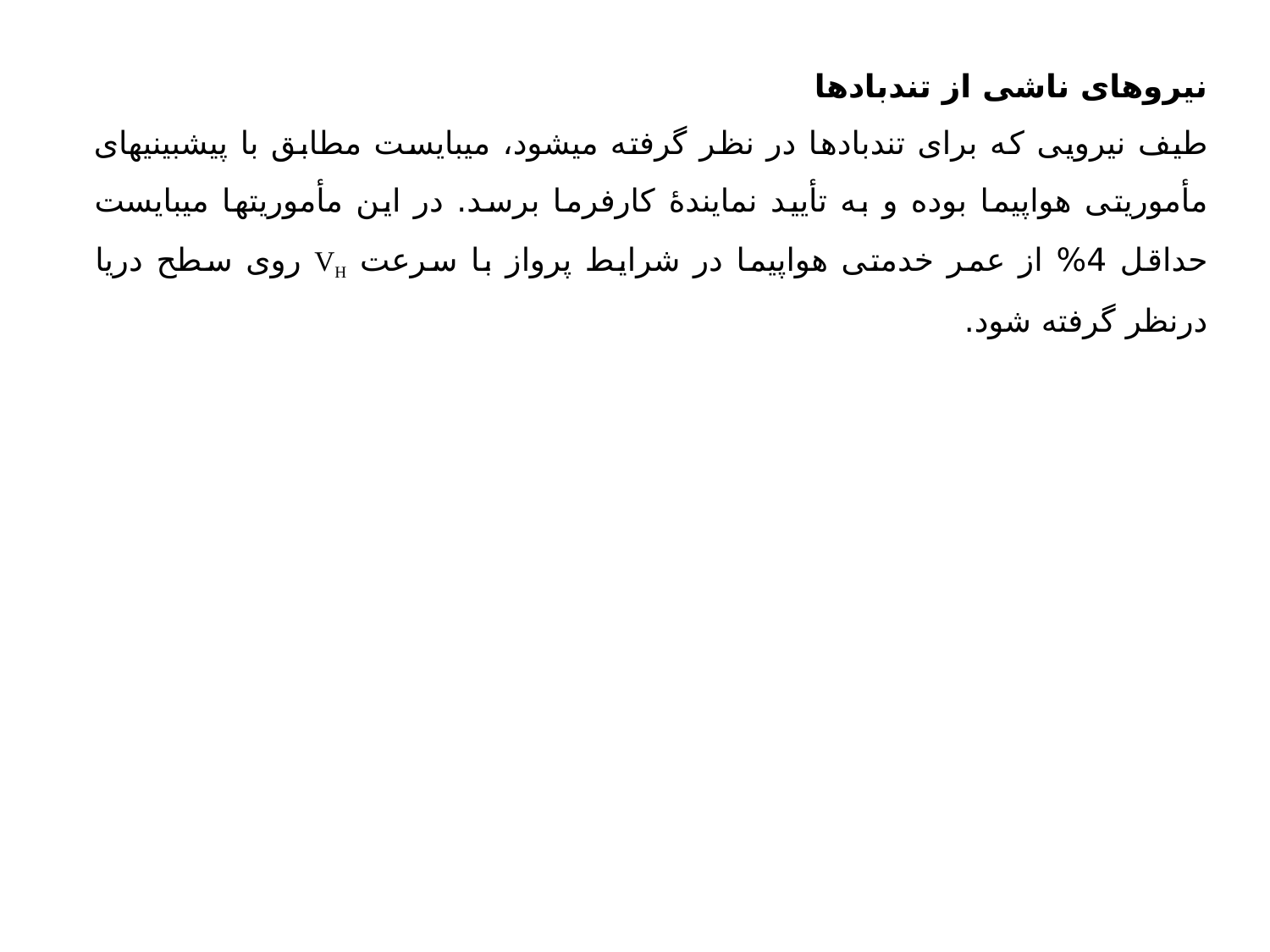

نیروهای ناشی از تندبادها
طیف نیرویی که برای تندبادها در نظر گرفته میشود، میبایست مطابق با پیشبینیهای مأموریتی هواپیما بوده و به تأیید نمایندۀ کارفرما برسد. در این مأموریتها میبایست حداقل 4% از عمر خدمتی هواپیما در شرایط پرواز با سرعت VH روی سطح دریا درنظر گرفته شود.